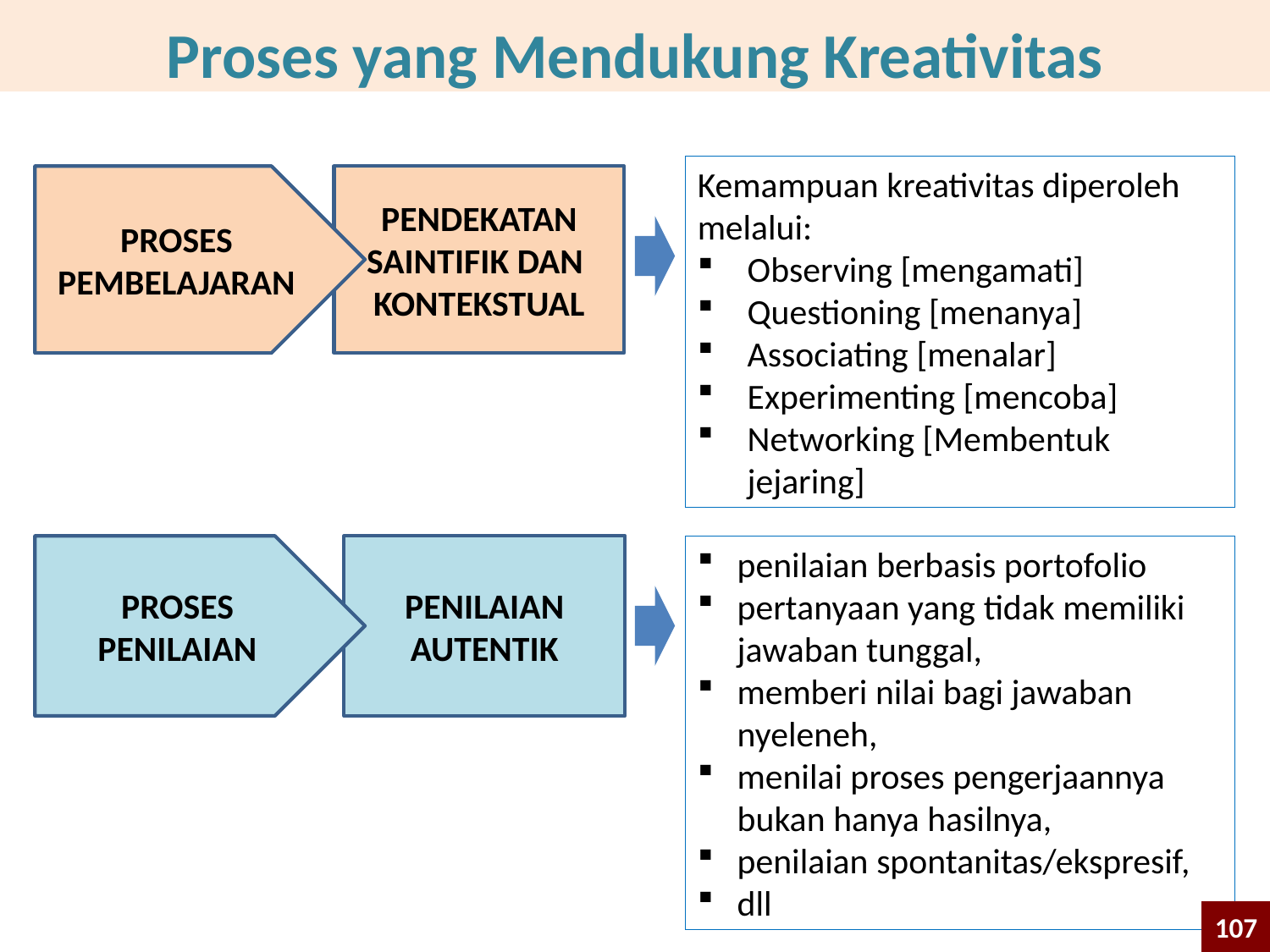

Proses yang Mendukung Kreativitas
Kemampuan kreativitas diperoleh melalui:
Observing [mengamati]
Questioning [menanya]
Associating [menalar]
Experimenting [mencoba]
Networking [Membentuk jejaring]
PROSES PEMBELAJARAN
PENDEKATAN SAINTIFIK DAN
KONTEKSTUAL

PROSES PENILAIAN
PENILAIAN AUTENTIK
penilaian berbasis portofolio
pertanyaan yang tidak memiliki jawaban tunggal,
memberi nilai bagi jawaban nyeleneh,
menilai proses pengerjaannya bukan hanya hasilnya,
penilaian spontanitas/ekspresif,
dll

107